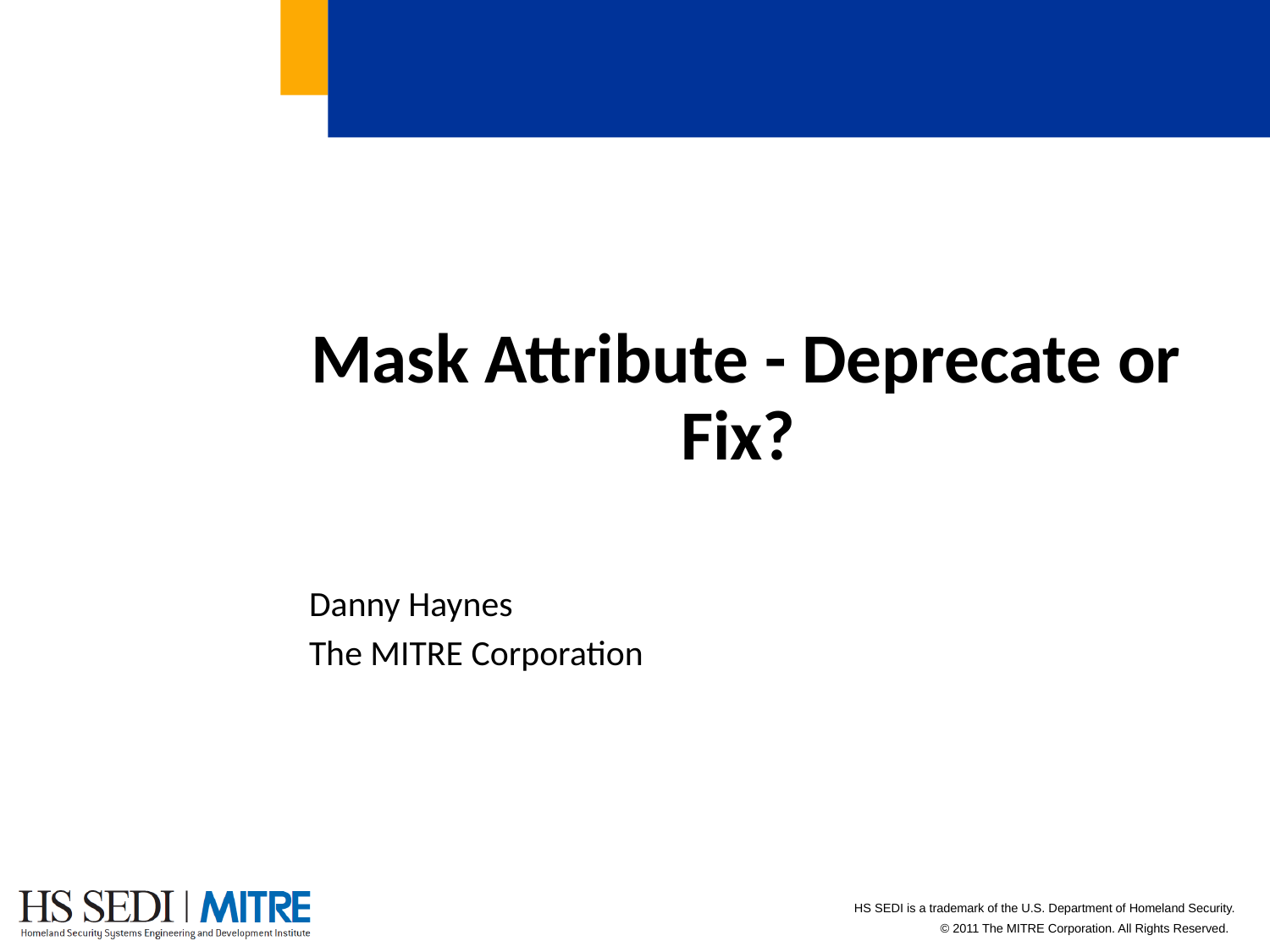

# Mask Attribute - Deprecate or Fix?
Danny Haynes
The MITRE Corporation